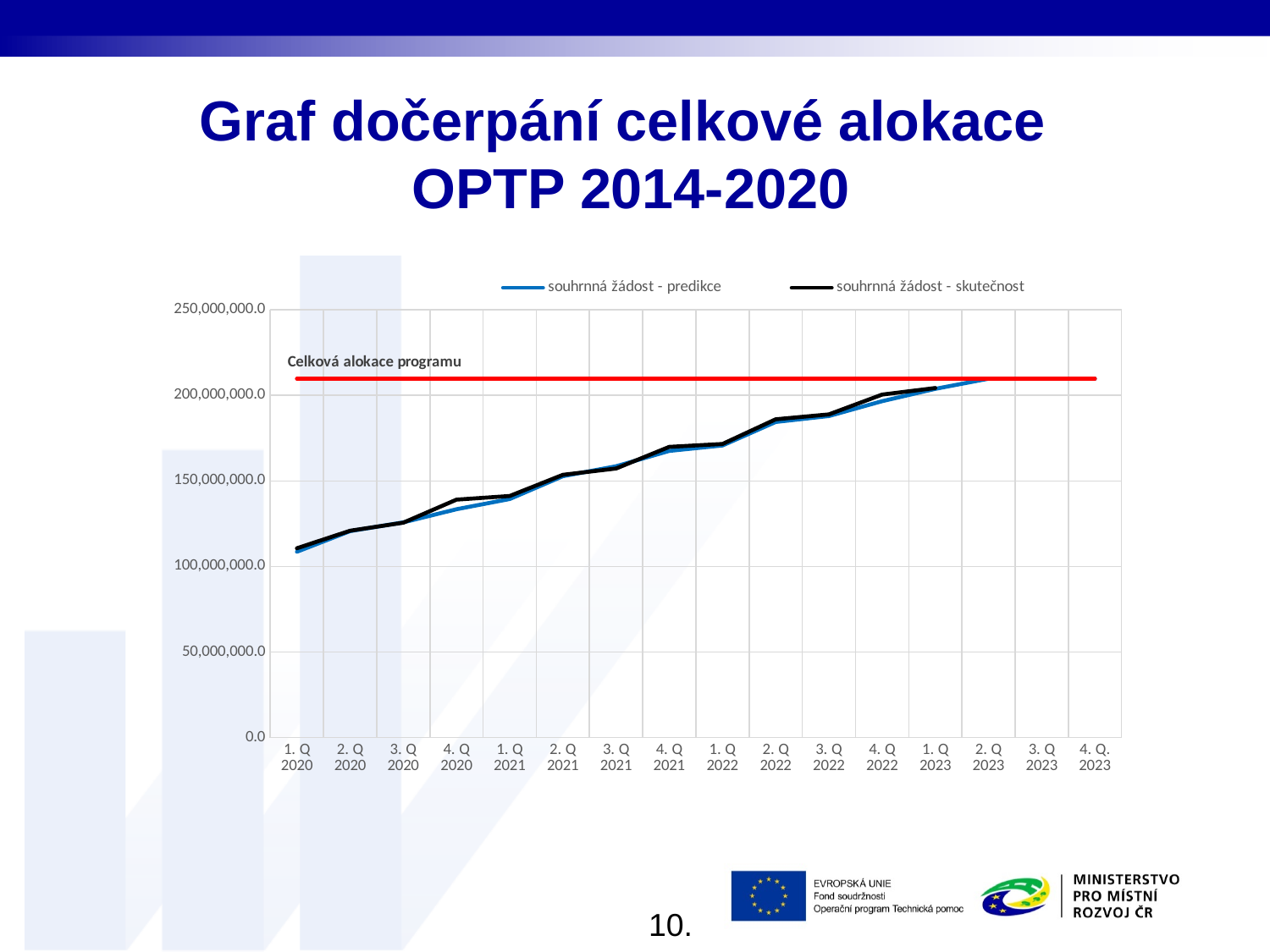

# Graf dočerpání celkové alokace OPTP 2014-2020

[unsupported chart]

10.